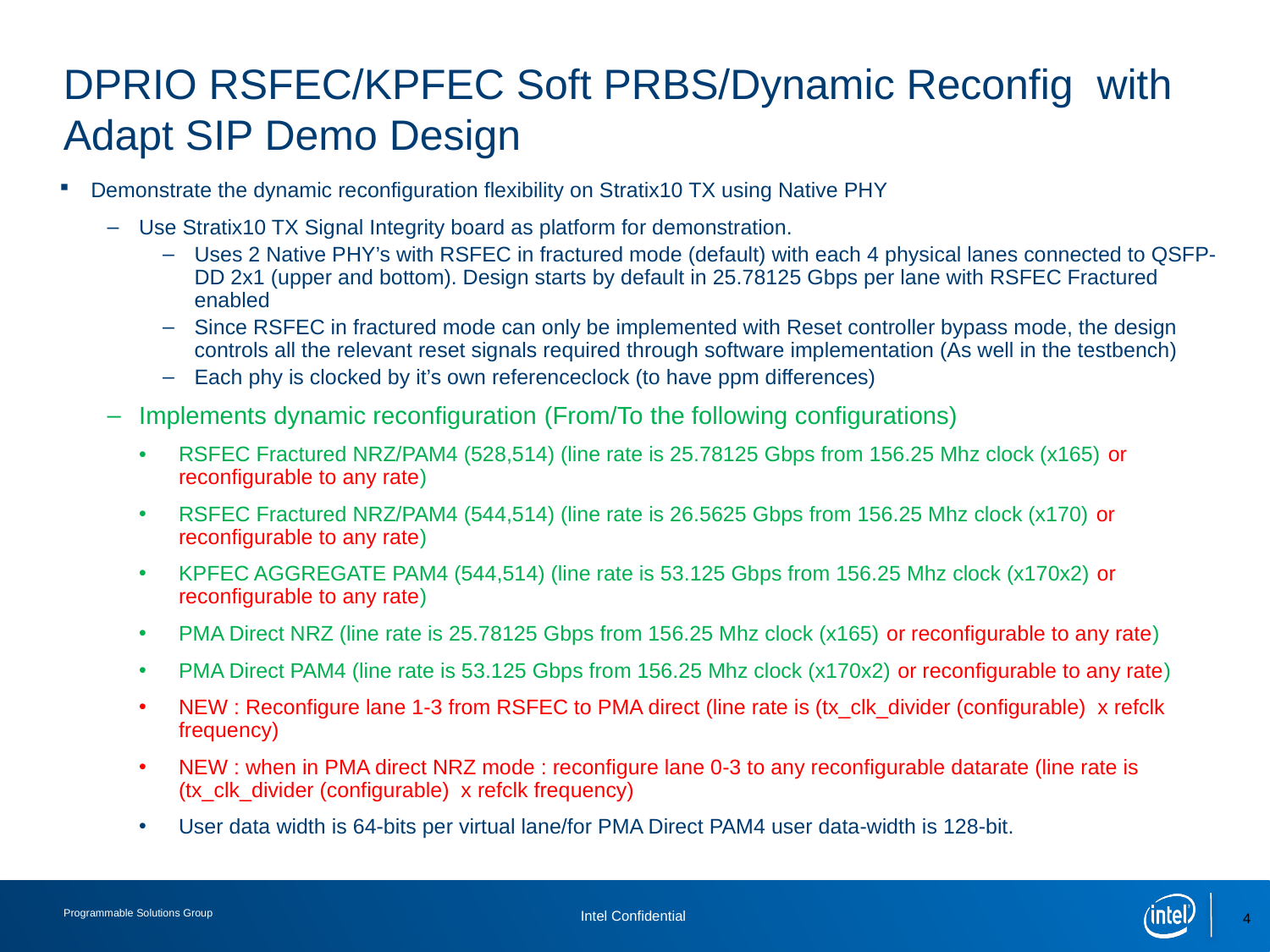

# DPRIO RSFEC/KPFEC Soft PRBS/Dynamic Reconfig  with Adapt SIP Demo Design
Demonstrate the dynamic reconfiguration flexibility on Stratix10 TX using Native PHY
Use Stratix10 TX Signal Integrity board as platform for demonstration.
Uses 2 Native PHY’s with RSFEC in fractured mode (default) with each 4 physical lanes connected to QSFP-DD 2x1 (upper and bottom). Design starts by default in 25.78125 Gbps per lane with RSFEC Fractured enabled
Since RSFEC in fractured mode can only be implemented with Reset controller bypass mode, the design controls all the relevant reset signals required through software implementation (As well in the testbench)
Each phy is clocked by it’s own referenceclock (to have ppm differences)
Implements dynamic reconfiguration (From/To the following configurations)
RSFEC Fractured NRZ/PAM4 (528,514) (line rate is 25.78125 Gbps from 156.25 Mhz clock (x165) or reconfigurable to any rate)
RSFEC Fractured NRZ/PAM4 (544,514) (line rate is 26.5625 Gbps from 156.25 Mhz clock (x170) or reconfigurable to any rate)
KPFEC AGGREGATE PAM4 (544,514) (line rate is 53.125 Gbps from 156.25 Mhz clock (x170x2) or reconfigurable to any rate)
PMA Direct NRZ (line rate is 25.78125 Gbps from 156.25 Mhz clock (x165) or reconfigurable to any rate)
PMA Direct PAM4 (line rate is 53.125 Gbps from 156.25 Mhz clock (x170x2) or reconfigurable to any rate)
NEW : Reconfigure lane 1-3 from RSFEC to PMA direct (line rate is (tx_clk_divider (configurable)  x refclk frequency)
NEW : when in PMA direct NRZ mode : reconfigure lane 0-3 to any reconfigurable datarate (line rate is (tx_clk_divider (configurable)  x refclk frequency)
User data width is 64-bits per virtual lane/for PMA Direct PAM4 user data-width is 128-bit.

4